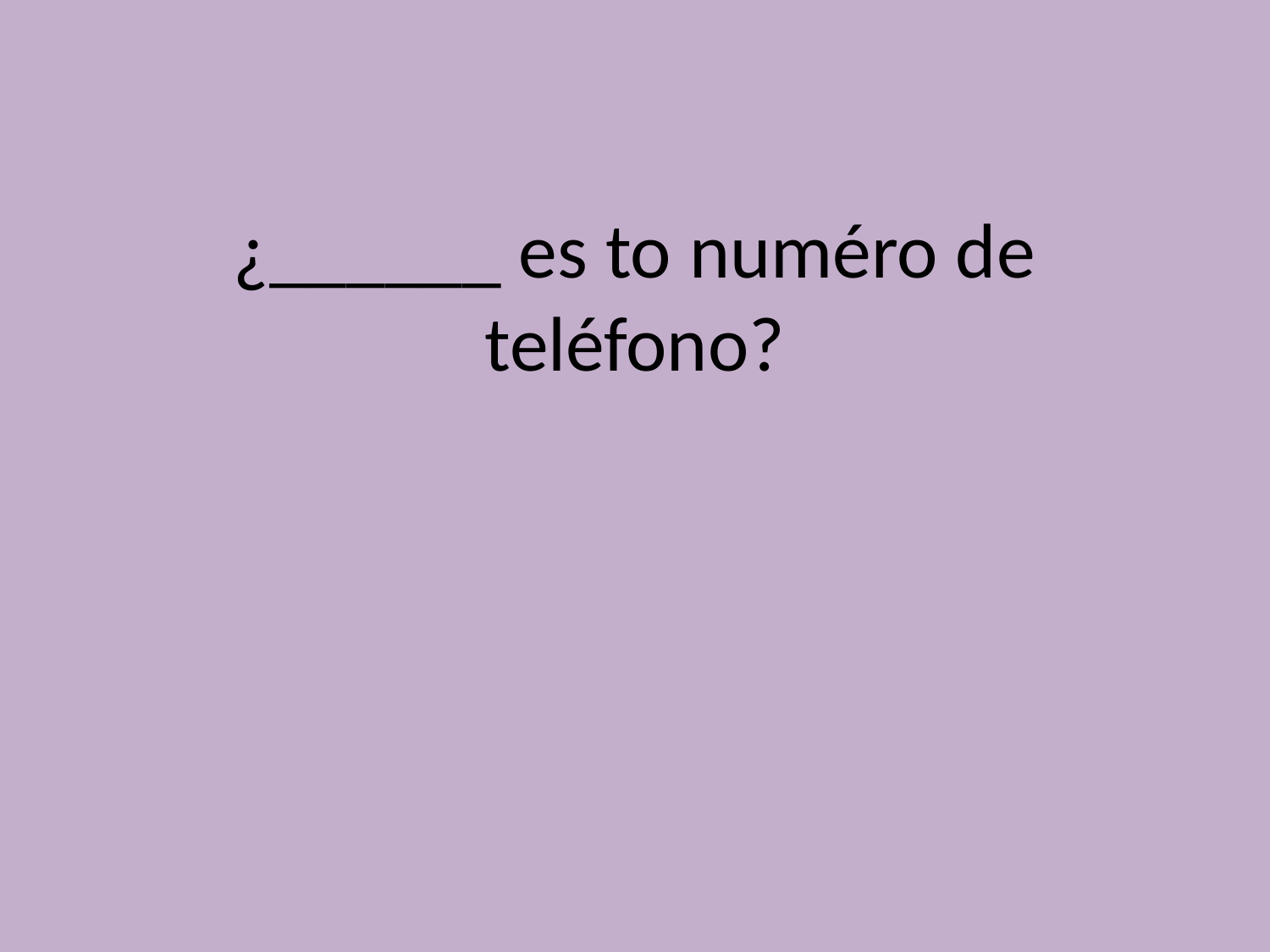

# ¿______ es to numéro de teléfono?